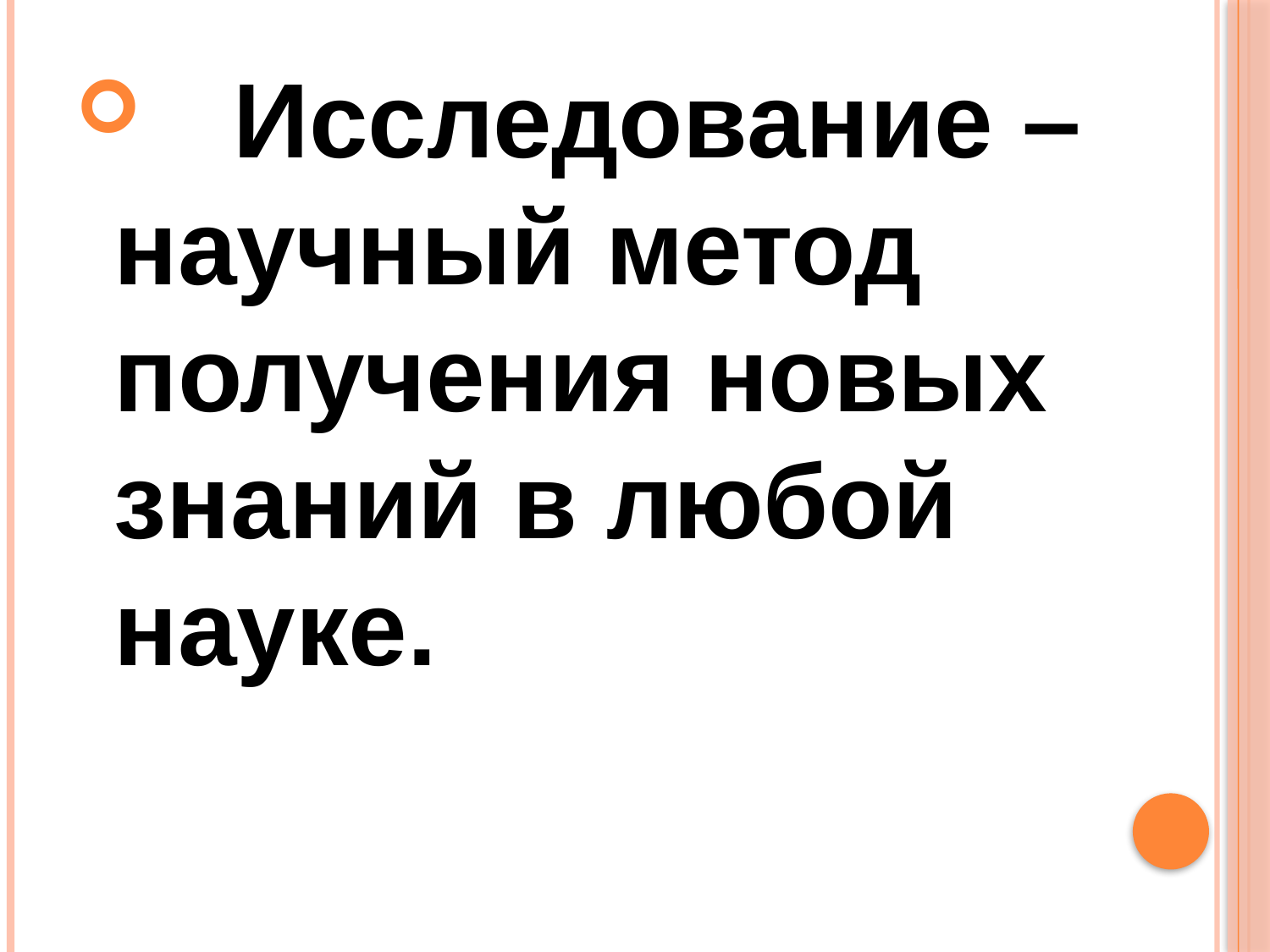

Исследование – научный метод получения новых знаний в любой науке.